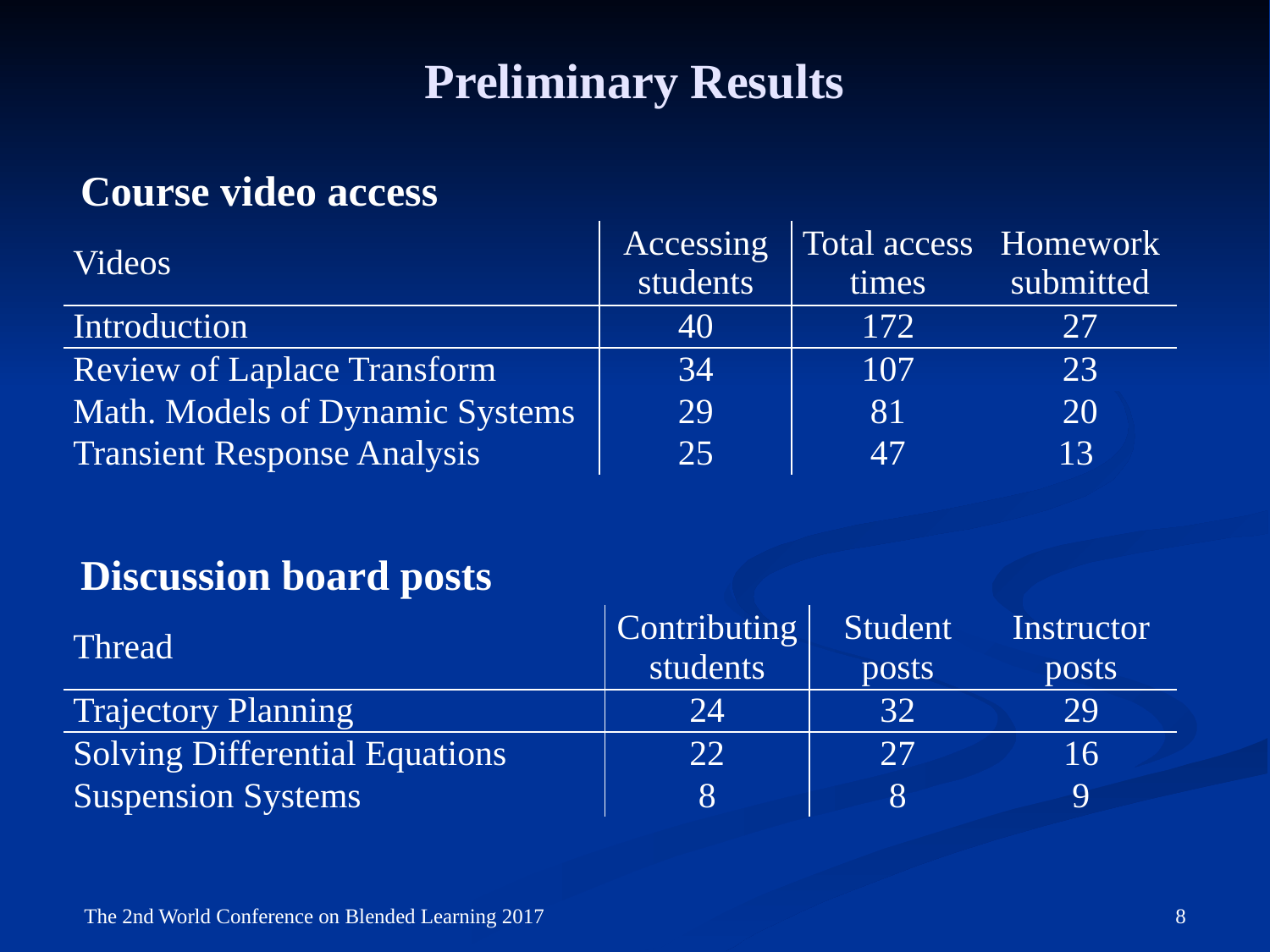

# Preliminary Results
Course video access
| Videos | Accessing students | Total access times | Homework submitted |
| --- | --- | --- | --- |
| Introduction | 40 | 172 | 27 |
| Review of Laplace Transform | 34 | 107 | 23 |
| Math. Models of Dynamic Systems | 29 | 81 | 20 |
| Transient Response Analysis | 25 | 47 | 13 |
Discussion board posts
| Thread | Contributing students | Student posts | Instructor posts |
| --- | --- | --- | --- |
| Trajectory Planning | 24 | 32 | 29 |
| Solving Differential Equations | 22 | 27 | 16 |
| Suspension Systems | 8 | 8 | 9 |
8
The 2nd World Conference on Blended Learning 2017